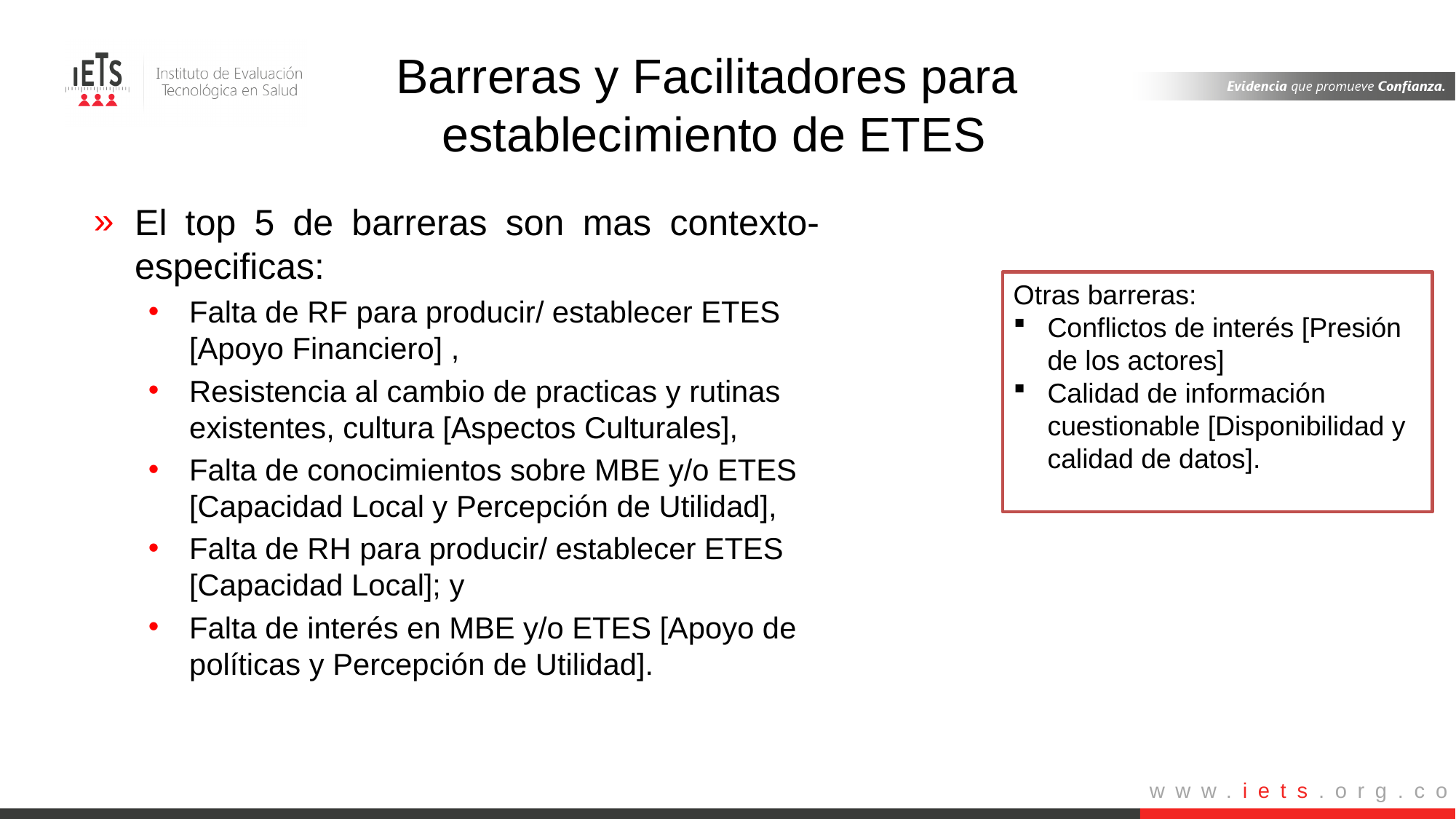

Barreras y Facilitadores para
establecimiento de ETES

El top 5 de barreras son mas contexto- especificas:
Falta de RF para producir/ establecer ETES [Apoyo Financiero] ,
Resistencia al cambio de practicas y rutinas existentes, cultura [Aspectos Culturales],
Falta de conocimientos sobre MBE y/o ETES [Capacidad Local y Percepción de Utilidad],
Falta de RH para producir/ establecer ETES [Capacidad Local]; y
Falta de interés en MBE y/o ETES [Apoyo de políticas y Percepción de Utilidad].
Otras barreras:
Conflictos de interés [Presión de los actores]
Calidad de información cuestionable [Disponibilidad y calidad de datos].